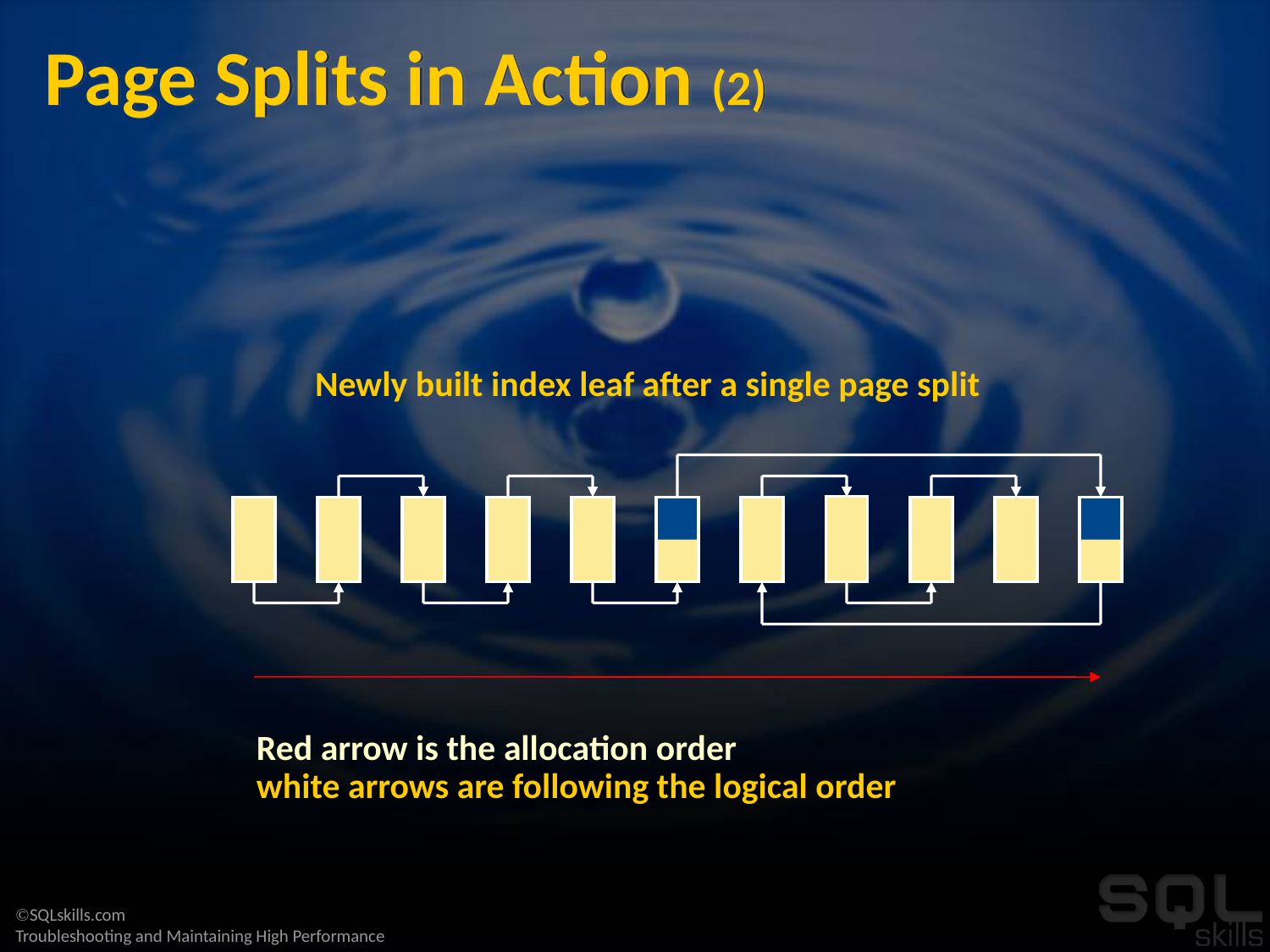

# Page Splits in Action (2)
Newly built index leaf after a single page split

Red arrow is the allocation order
white arrows are following the logical order